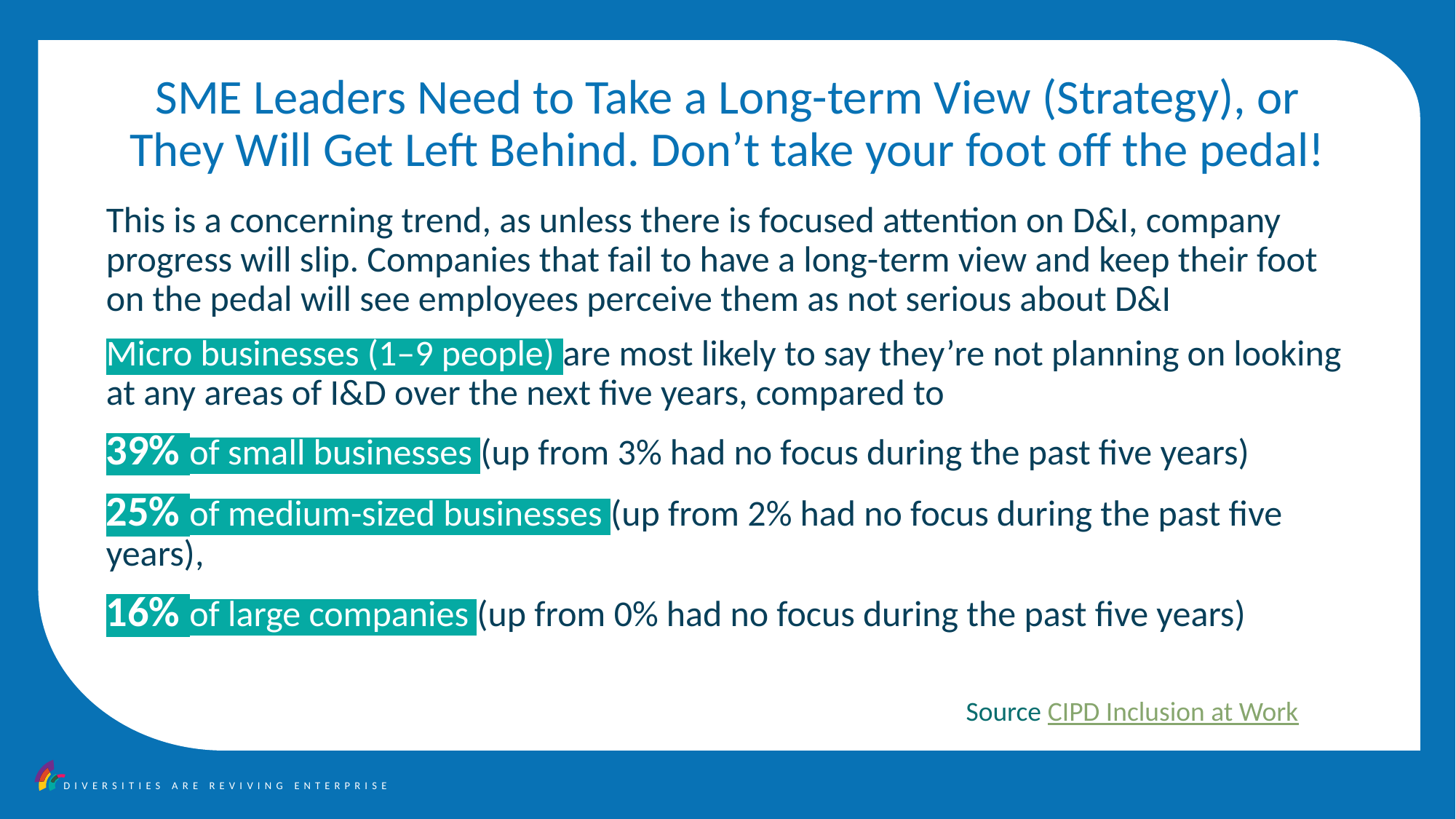

SME Leaders Need to Take a Long-term View (Strategy), or They Will Get Left Behind. Don’t take your foot off the pedal!
This is a concerning trend, as unless there is focused attention on D&I, company progress will slip. Companies that fail to have a long-term view and keep their foot on the pedal will see employees perceive them as not serious about D&I
Micro businesses (1–9 people) are most likely to say they’re not planning on looking at any areas of I&D over the next five years, compared to
39% of small businesses (up from 3% had no focus during the past five years)
25% of medium-sized businesses (up from 2% had no focus during the past five years),
16% of large companies (up from 0% had no focus during the past five years)
Source CIPD Inclusion at Work